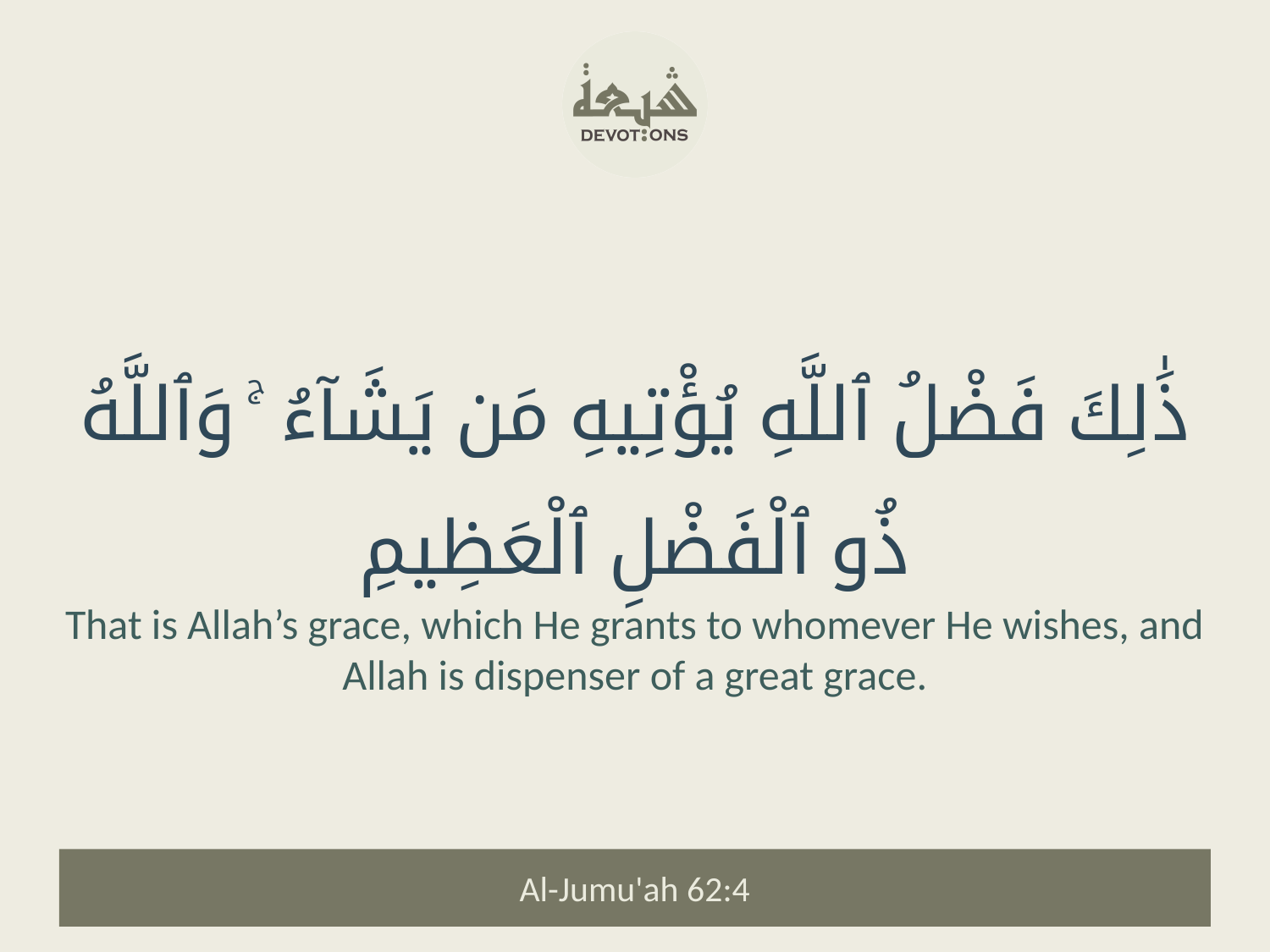

ذَٰلِكَ فَضْلُ ٱللَّهِ يُؤْتِيهِ مَن يَشَآءُ ۚ وَٱللَّهُ ذُو ٱلْفَضْلِ ٱلْعَظِيمِ
That is Allah’s grace, which He grants to whomever He wishes, and Allah is dispenser of a great grace.
Al-Jumu'ah 62:4